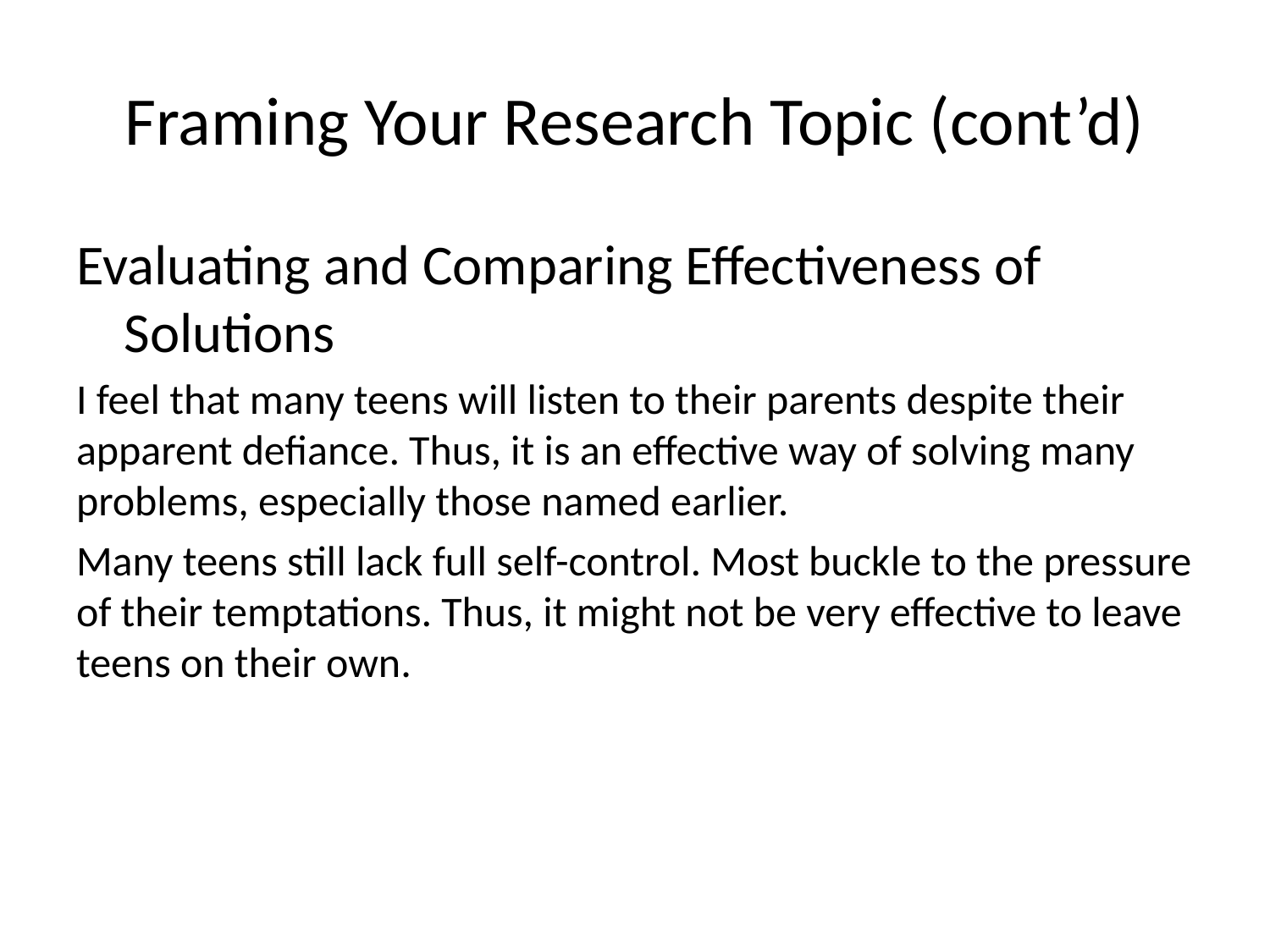

# Framing Your Research Topic (cont’d)
Evaluating and Comparing Effectiveness of Solutions
I feel that many teens will listen to their parents despite their apparent defiance. Thus, it is an effective way of solving many problems, especially those named earlier.
Many teens still lack full self-control. Most buckle to the pressure of their temptations. Thus, it might not be very effective to leave teens on their own.